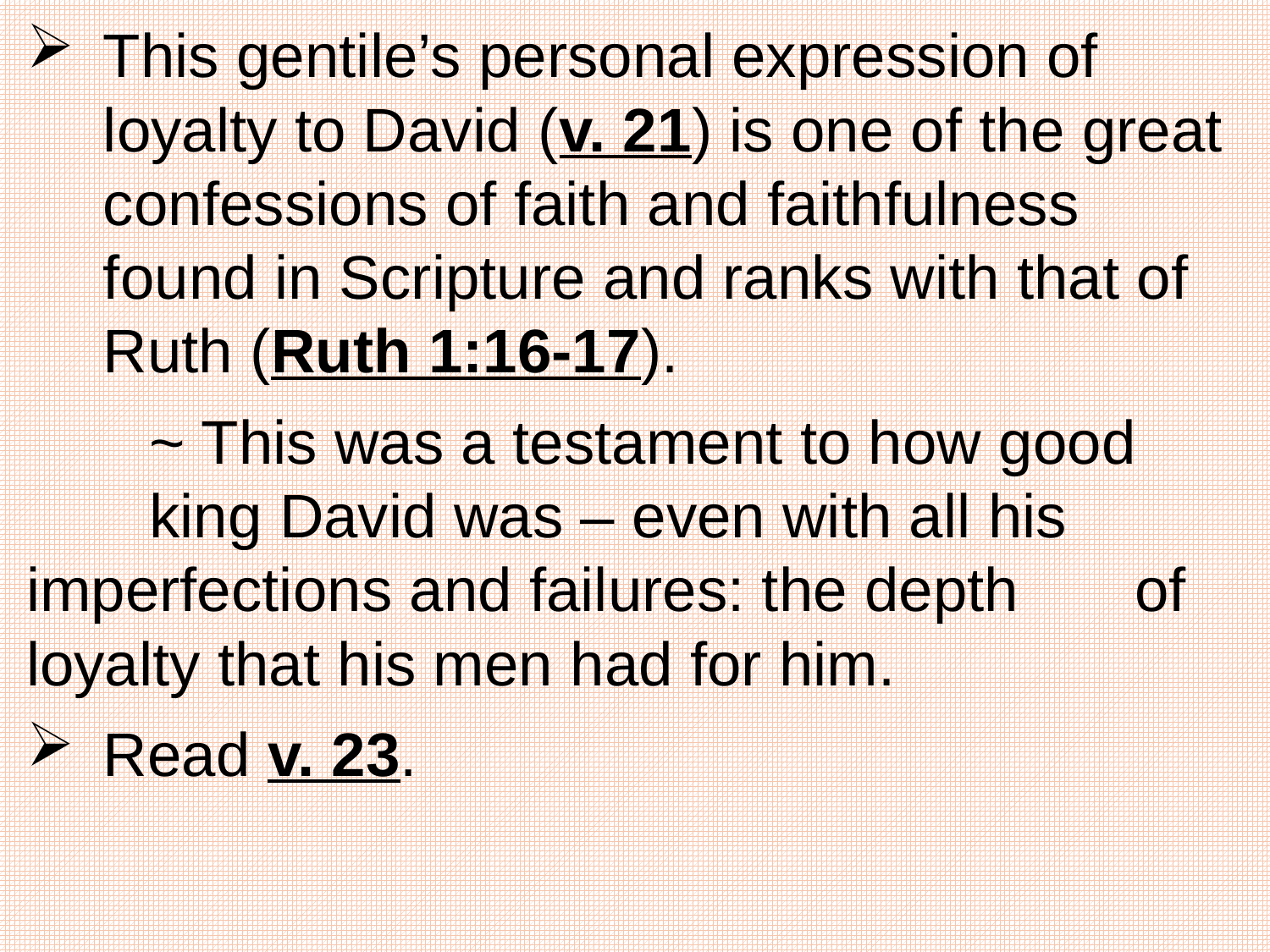

This gentile’s personal expression of loyalty to David (v. 21) is one of the great confessions of faith and faithfulness found in Scripture and ranks with that of Ruth (Ruth 1:16-17).
		~ This was a testament to how good 						king David was – even with all his 						imperfections and failures: the depth 					of loyalty that his men had for him.
Read v. 23.